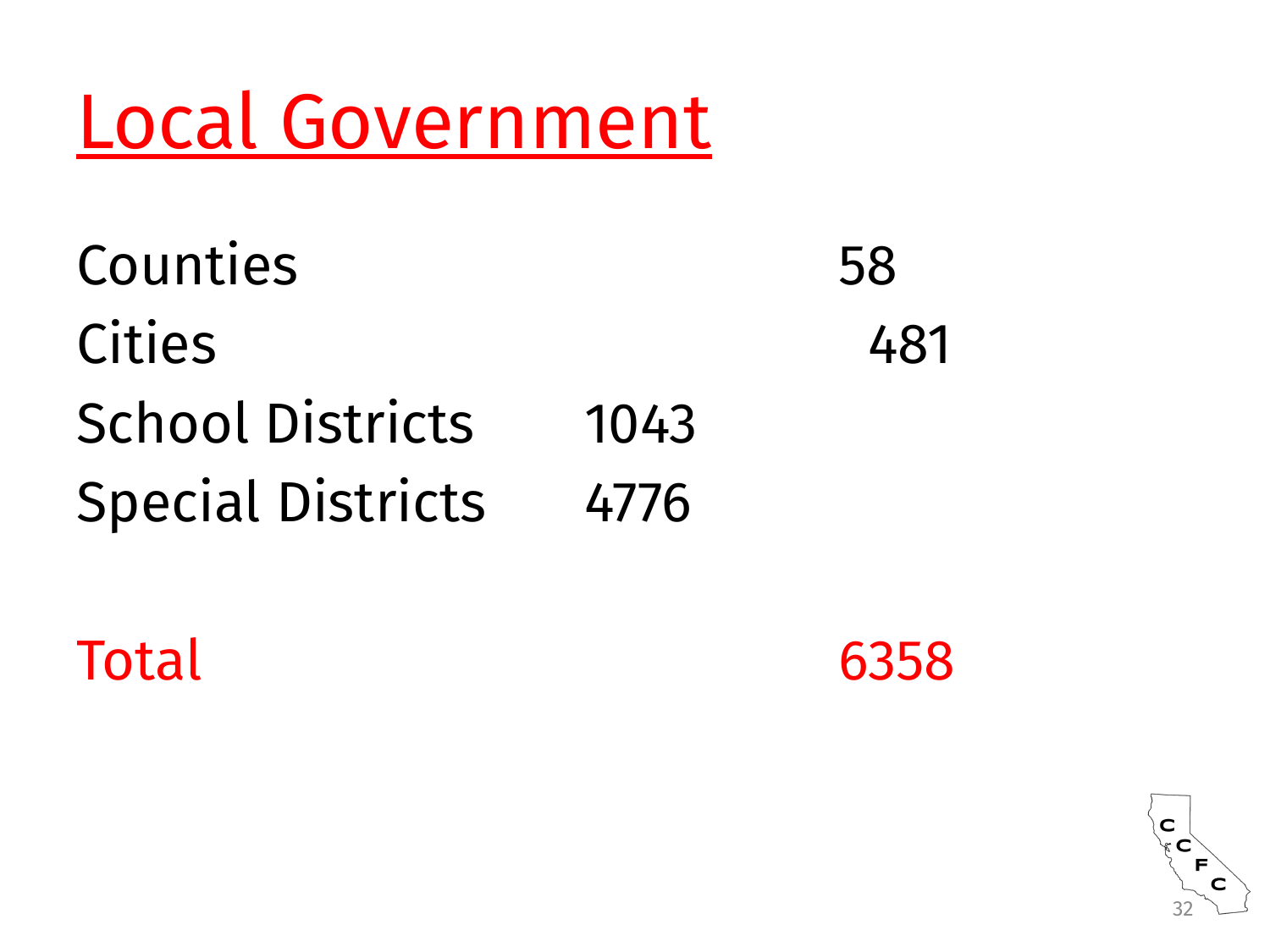

# Local Government
Counties					58
Cities				 	  481
School Districts	1043
Special Districts	4776

Total						6358
32